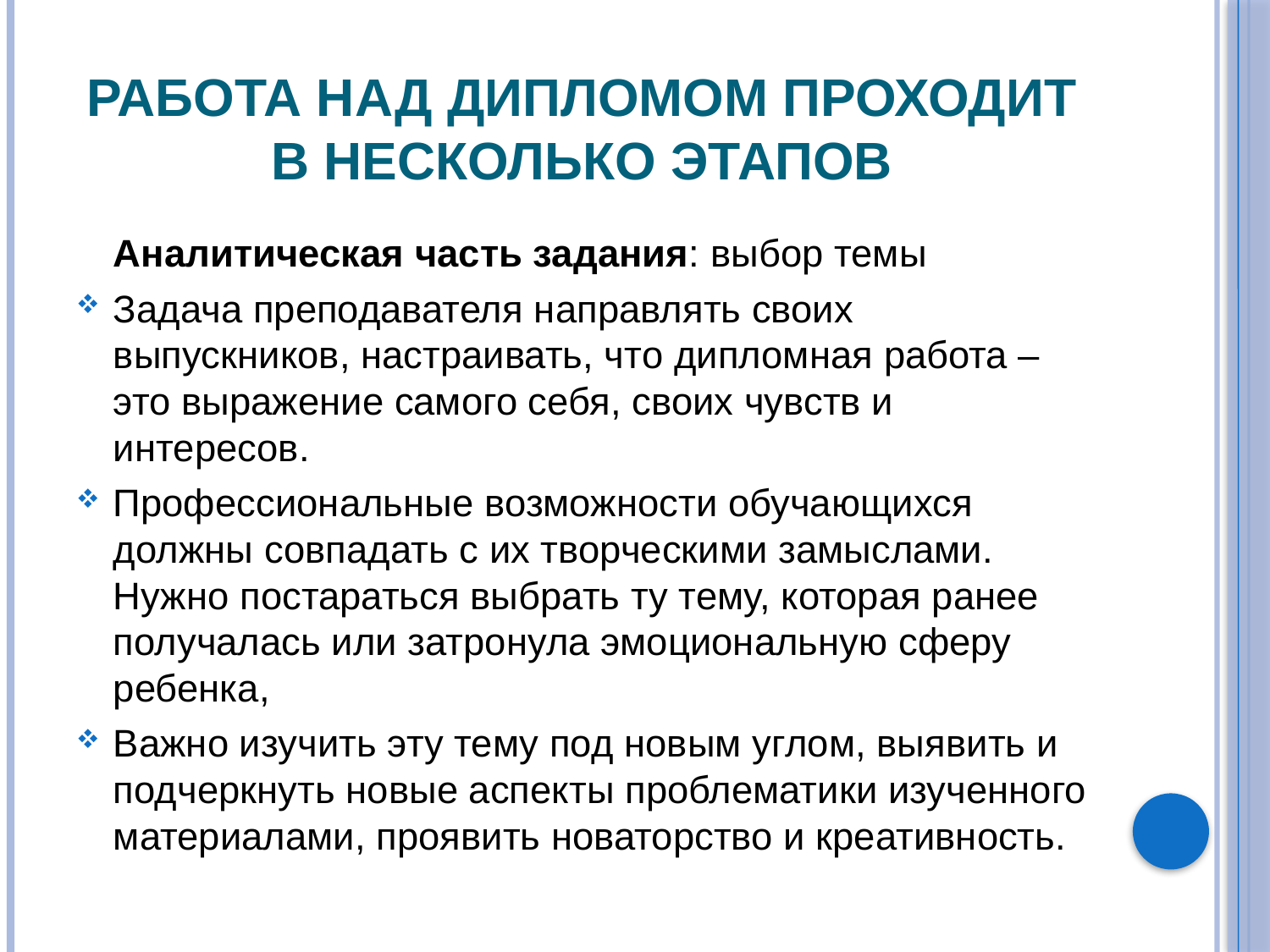

# Работа над дипломом проходит в несколько этапов
		Аналитическая часть задания: выбор темы
Задача преподавателя направлять своих выпускников, настраивать, что дипломная работа – это выражение самого себя, своих чувств и интересов.
Профессиональные возможности обучающихся должны совпадать с их творческими замыслами. Нужно постараться выбрать ту тему, которая ранее получалась или затронула эмоциональную сферу ребенка,
Важно изучить эту тему под новым углом, выявить и подчеркнуть новые аспекты проблематики изученного материалами, проявить новаторство и креативность.